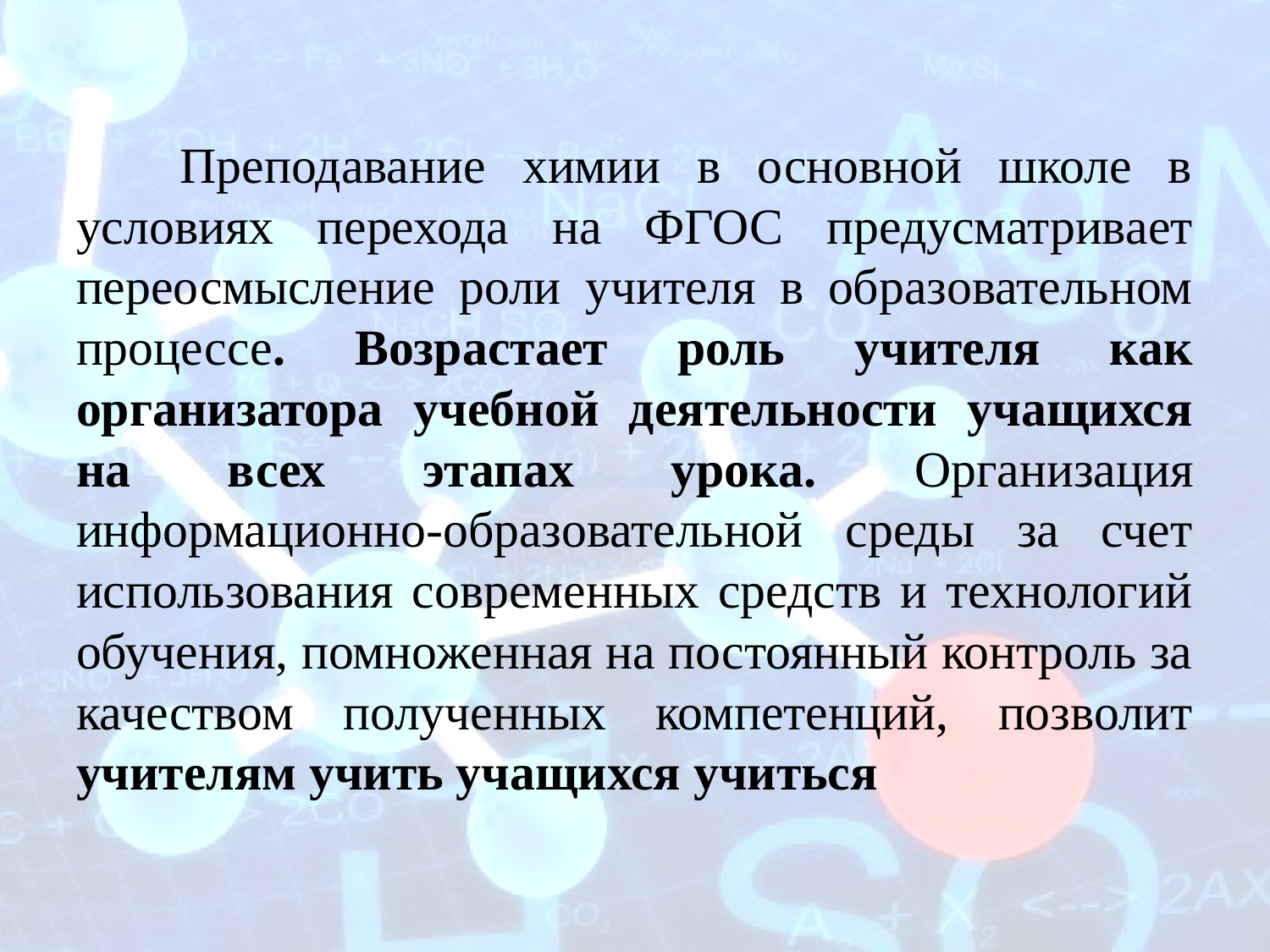

Преподавание химии в основной школе в условиях перехода на ФГОС предусматривает переосмысление роли учителя в образовательном процессе. Возрастает роль учителя как организатора учебной деятельности учащихся на всех этапах урока. Организация информационно-образовательной среды за счет использования современных средств и технологий обучения, помноженная на постоянный контроль за качеством полученных компетенций, позволит учителям учить учащихся учиться